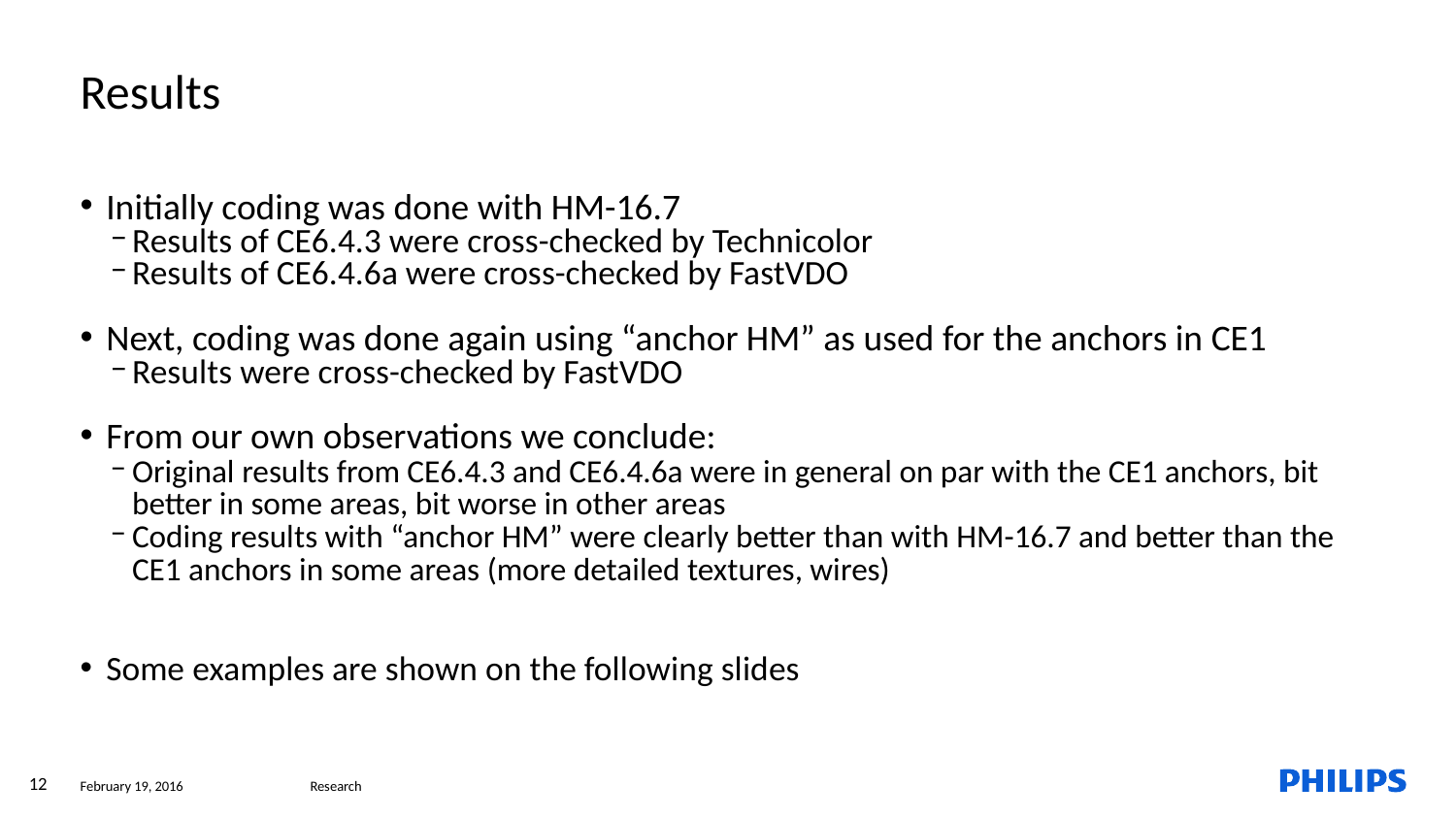

Results

Initially coding was done with HM-16.7
Results of CE6.4.3 were cross-checked by Technicolor
Results of CE6.4.6a were cross-checked by FastVDO

Next, coding was done again using “anchor HM” as used for the anchors in CE1
Results were cross-checked by FastVDO

From our own observations we conclude:
Original results from CE6.4.3 and CE6.4.6a were in general on par with the CE1 anchors, bit better in some areas, bit worse in other areas
Coding results with “anchor HM” were clearly better than with HM-16.7 and better than the CE1 anchors in some areas (more detailed textures, wires)

Some examples are shown on the following slides

12
February 19, 2016
Research